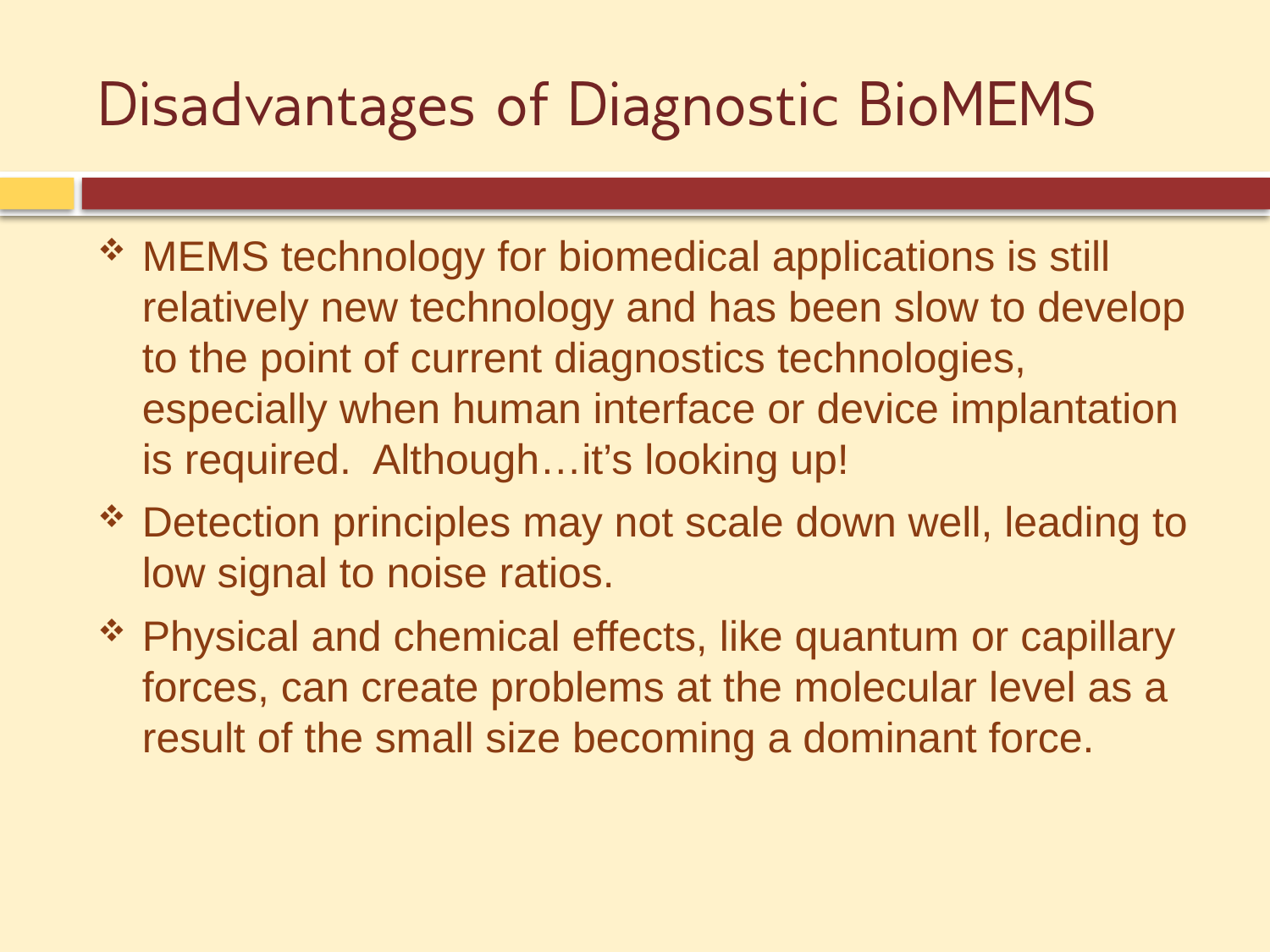

# Disadvantages of Diagnostic BioMEMS
MEMS technology for biomedical applications is still relatively new technology and has been slow to develop to the point of current diagnostics technologies, especially when human interface or device implantation is required.  Although…it’s looking up!
Detection principles may not scale down well, leading to low signal to noise ratios.
Physical and chemical effects, like quantum or capillary forces, can create problems at the molecular level as a result of the small size becoming a dominant force.